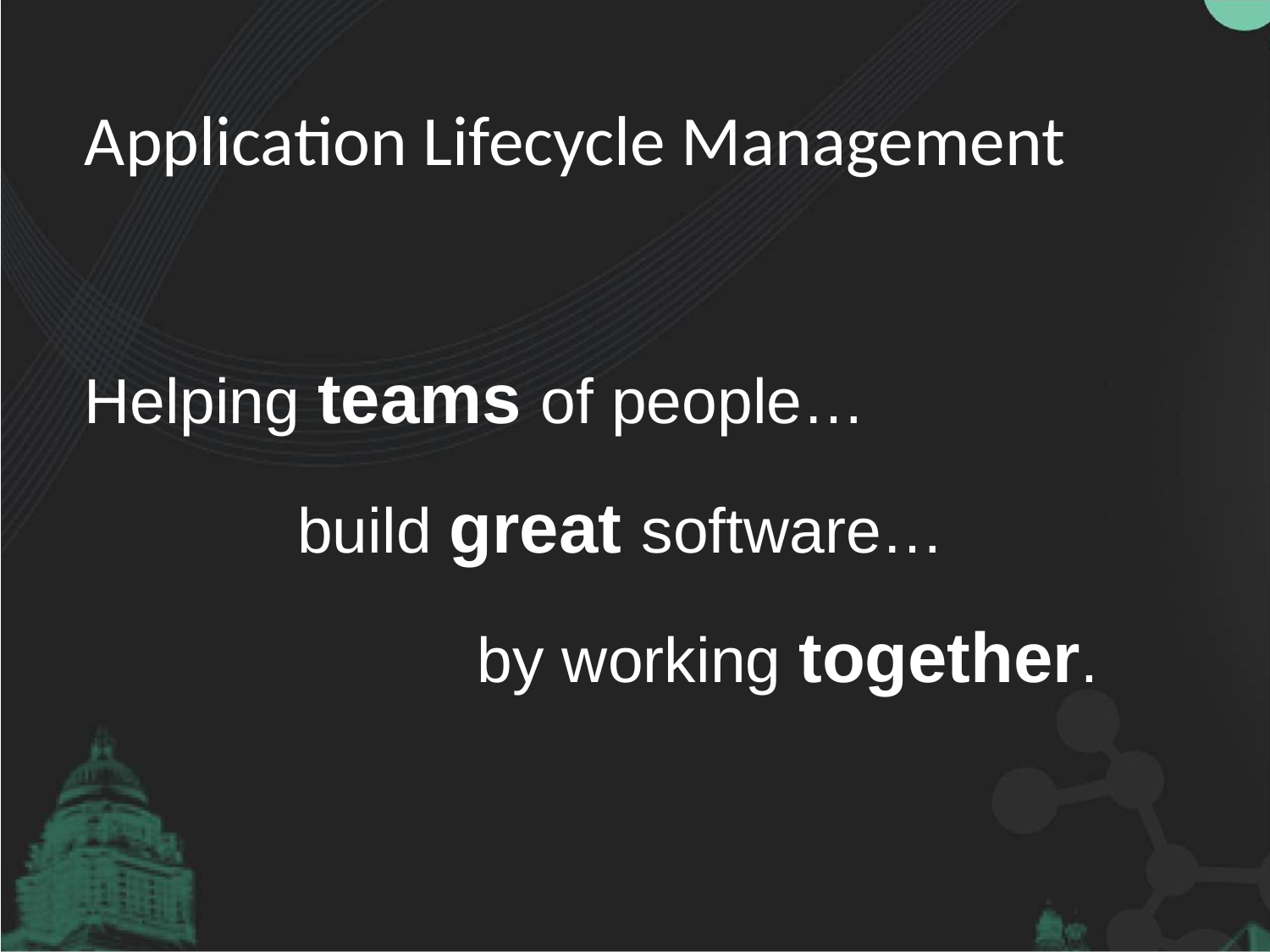

Application Lifecycle Management
Helping teams of people…
build great software…
by working together.